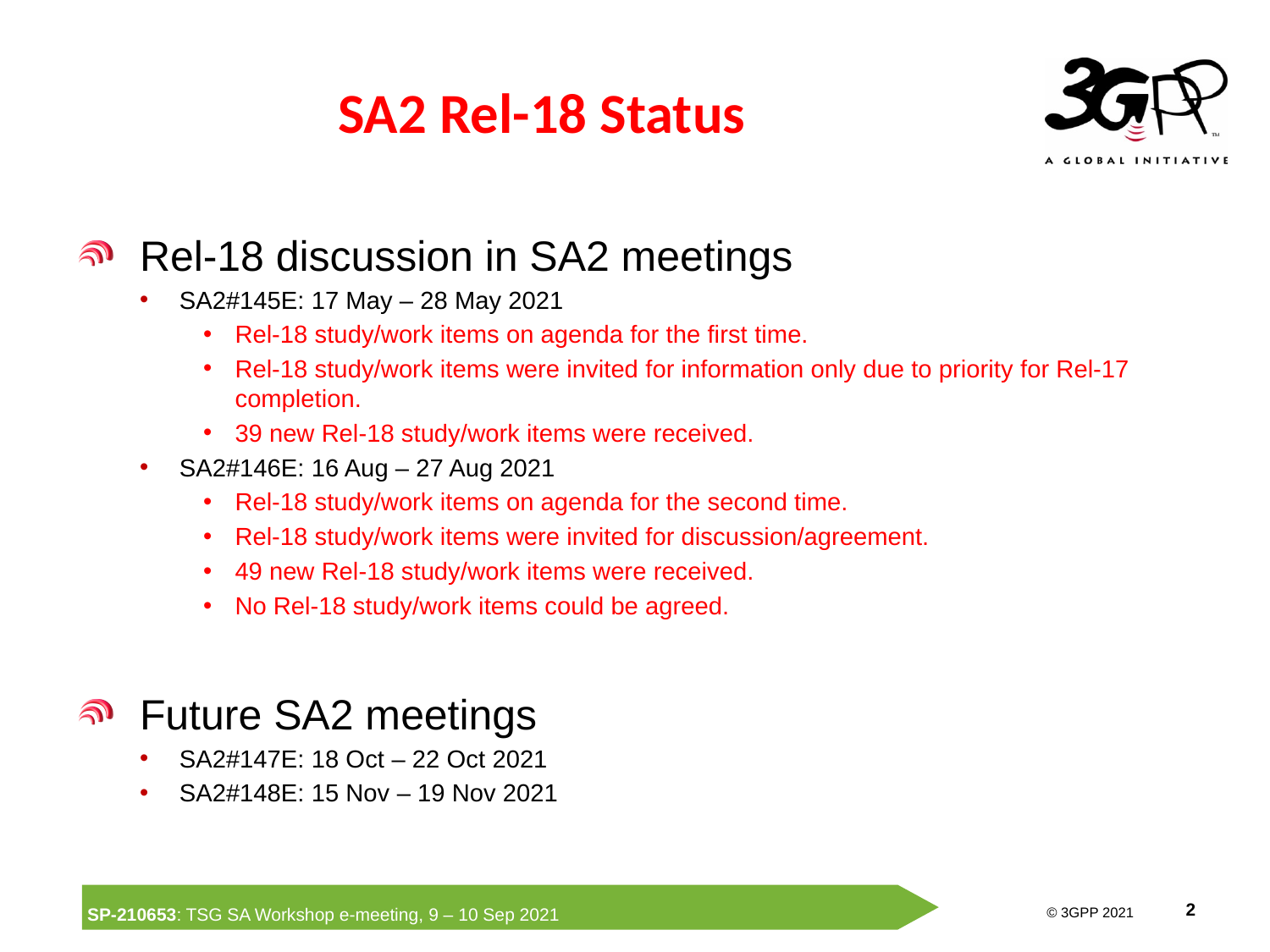

# SA2 Rel-18 Status
Rel-18 discussion in SA2 meetings
SA2#145E: 17 May – 28 May 2021
Rel-18 study/work items on agenda for the first time.
Rel-18 study/work items were invited for information only due to priority for Rel-17 completion.
39 new Rel-18 study/work items were received.
SA2#146E: 16 Aug – 27 Aug 2021
Rel-18 study/work items on agenda for the second time.
Rel-18 study/work items were invited for discussion/agreement.
49 new Rel-18 study/work items were received.
No Rel-18 study/work items could be agreed.

Future SA2 meetings
SA2#147E: 18 Oct – 22 Oct 2021
SA2#148E: 15 Nov – 19 Nov 2021